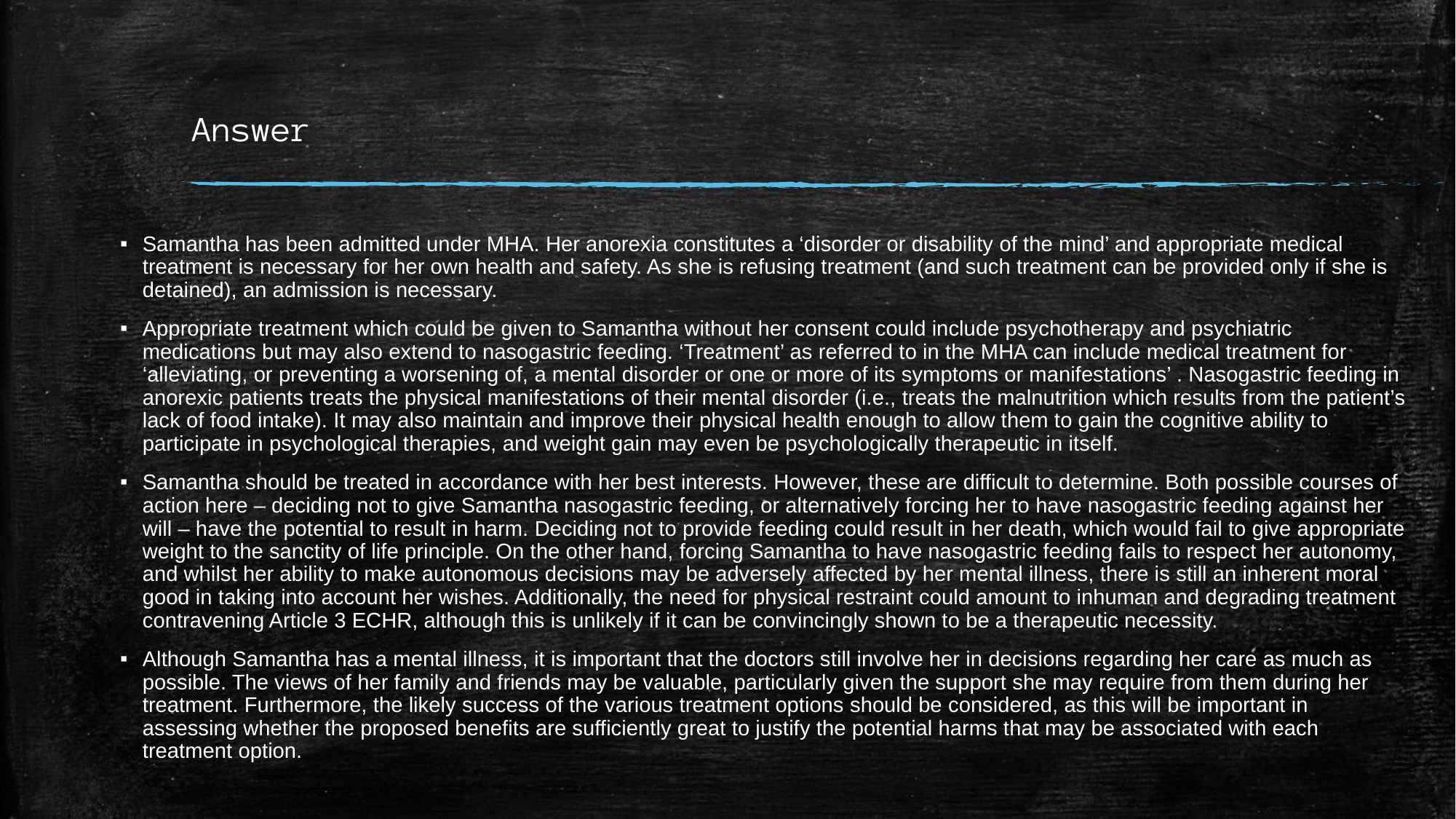

# Answer
Samantha has been admitted under MHA. Her anorexia constitutes a ‘disorder or disability of the mind’ and appropriate medical treatment is necessary for her own health and safety. As she is refusing treatment (and such treatment can be provided only if she is detained), an admission is necessary.
Appropriate treatment which could be given to Samantha without her consent could include psychotherapy and psychiatric medications but may also extend to nasogastric feeding. ‘Treatment’ as referred to in the MHA can include medical treatment for ‘alleviating, or preventing a worsening of, a mental disorder or one or more of its symptoms or manifestations’ . Nasogastric feeding in anorexic patients treats the physical manifestations of their mental disorder (i.e., treats the malnutrition which results from the patient’s lack of food intake). It may also maintain and improve their physical health enough to allow them to gain the cognitive ability to participate in psychological therapies, and weight gain may even be psychologically therapeutic in itself.
Samantha should be treated in accordance with her best interests. However, these are difficult to determine. Both possible courses of action here – deciding not to give Samantha nasogastric feeding, or alternatively forcing her to have nasogastric feeding against her will – have the potential to result in harm. Deciding not to provide feeding could result in her death, which would fail to give appropriate weight to the sanctity of life principle. On the other hand, forcing Samantha to have nasogastric feeding fails to respect her autonomy, and whilst her ability to make autonomous decisions may be adversely affected by her mental illness, there is still an inherent moral good in taking into account her wishes. Additionally, the need for physical restraint could amount to inhuman and degrading treatment contravening Article 3 ECHR, although this is unlikely if it can be convincingly shown to be a therapeutic necessity.
Although Samantha has a mental illness, it is important that the doctors still involve her in decisions regarding her care as much as possible. The views of her family and friends may be valuable, particularly given the support she may require from them during her treatment. Furthermore, the likely success of the various treatment options should be considered, as this will be important in assessing whether the proposed benefits are sufficiently great to justify the potential harms that may be associated with each treatment option.